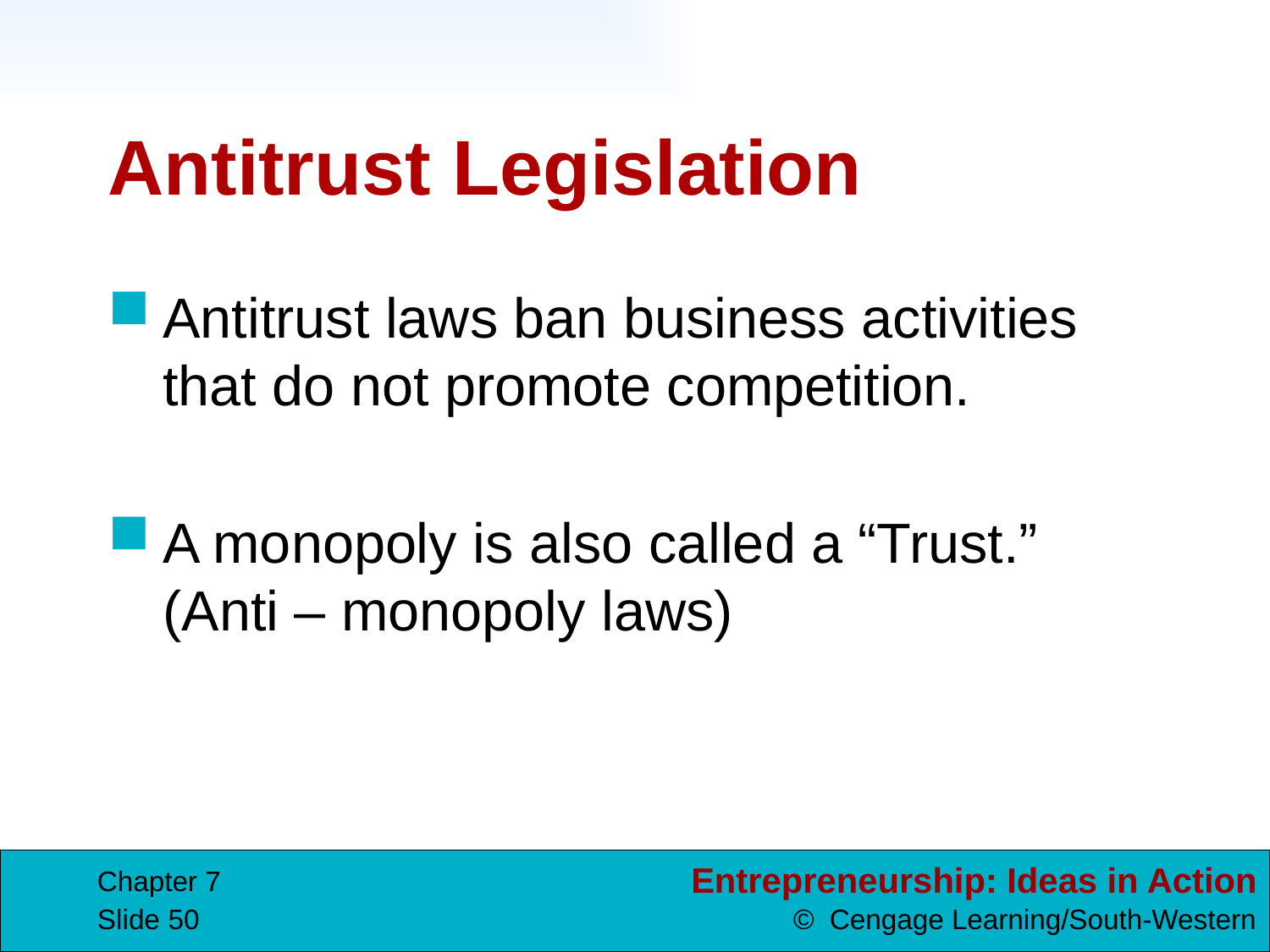

# Antitrust Legislation
Antitrust laws ban business activities that do not promote competition.

A monopoly is also called a “Trust.”
(Anti – monopoly laws)

Chapter 7
Slide 50